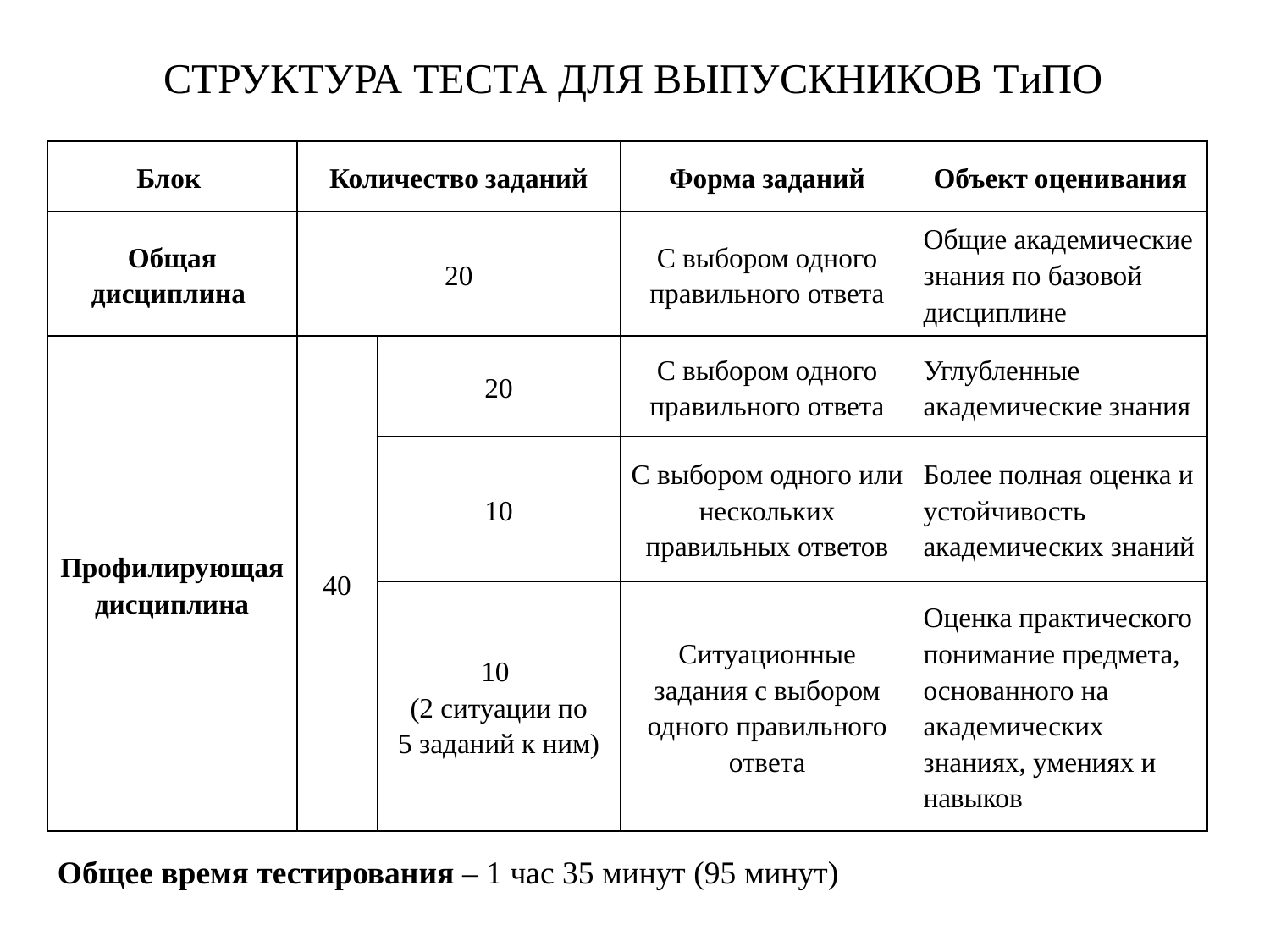

# Структура теста для выпускников ТиПО
| Блок | Количество заданий |  | Форма заданий | Объект оценивания |
| --- | --- | --- | --- | --- |
| Общая дисциплина | 20 |  | С выбором одного правильного ответа | Общие академические знания по базовой дисциплине |
| Профилирующая дисциплина | 40 | 20 | С выбором одного правильного ответа | Углубленные академические знания |
|  |  | 10 | С выбором одного или нескольких правильных ответов | Более полная оценка и устойчивость академических знаний |
|  |  | 10 (2 ситуации по 5 заданий к ним) | Ситуационные задания с выбором одного правильного ответа | Оценка практического понимание предмета, основанного на академических знаниях, умениях и навыков |
Общее время тестирования – 1 час 35 минут (95 минут)